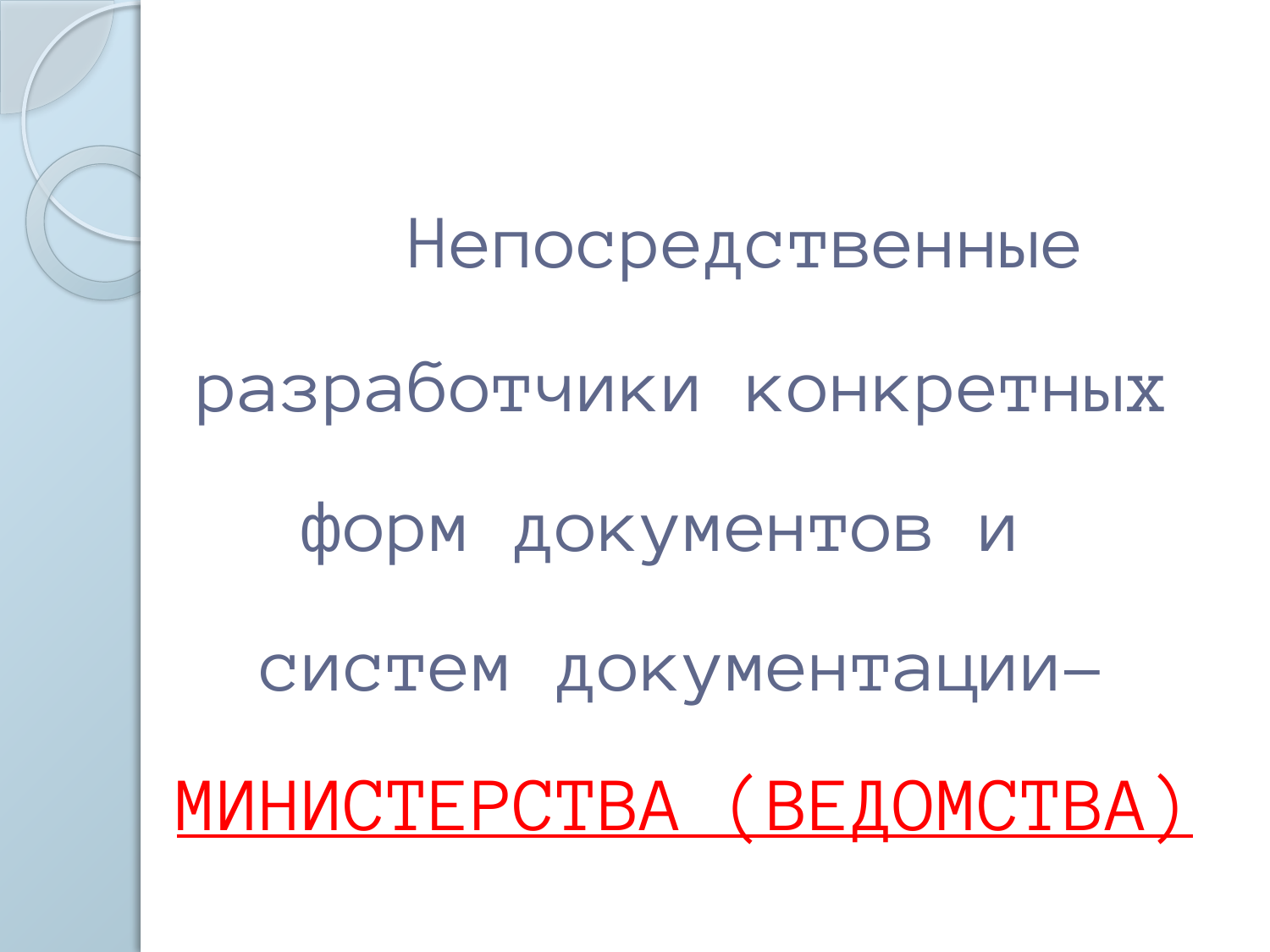

# Непосредственные разработчики конкретных форм документов и систем документации- МИНИСТЕРСТВА (ВЕДОМСТВА)